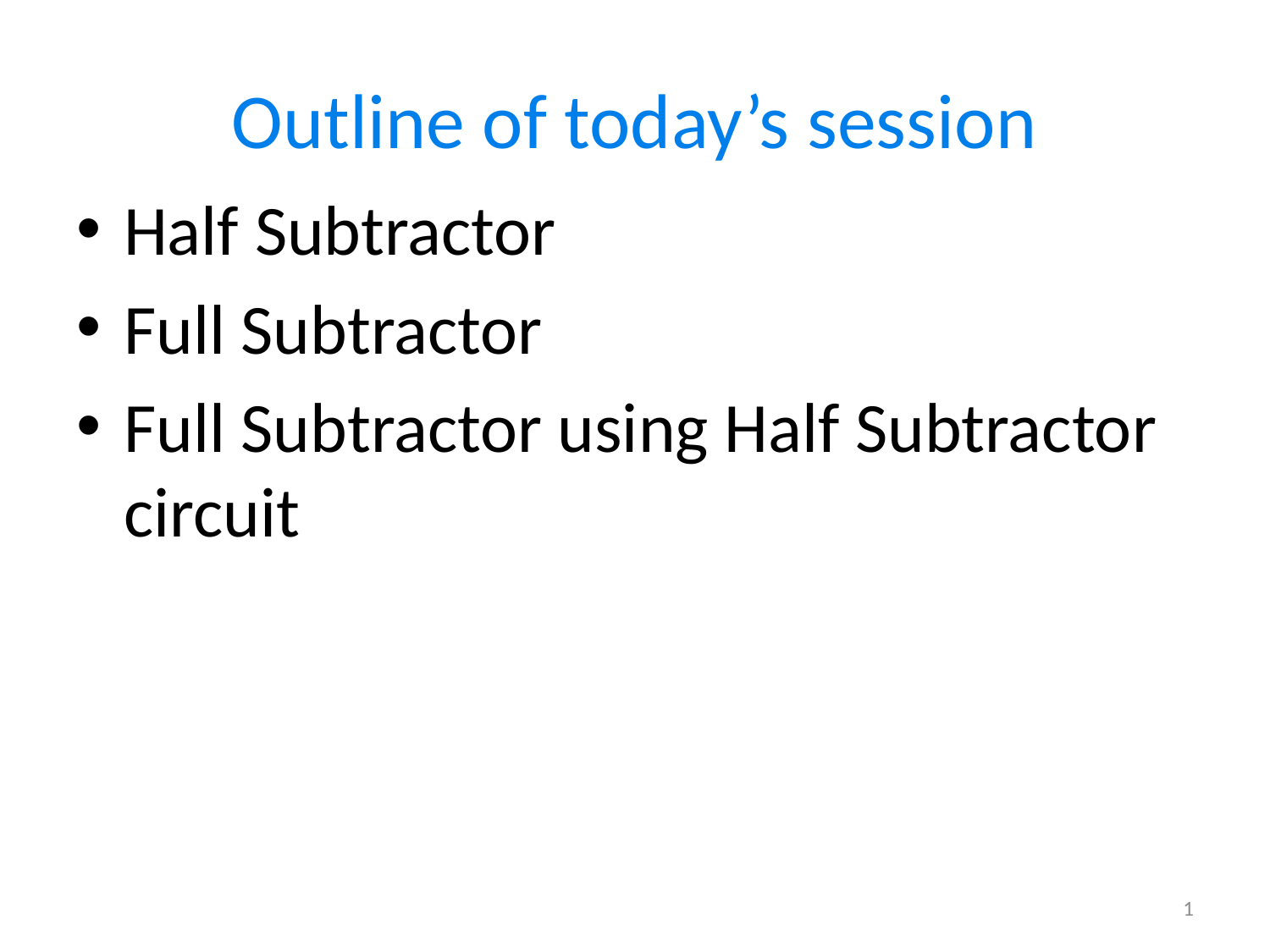

# Outline of today’s session
Half Subtractor
Full Subtractor
Full Subtractor using Half Subtractor circuit

1